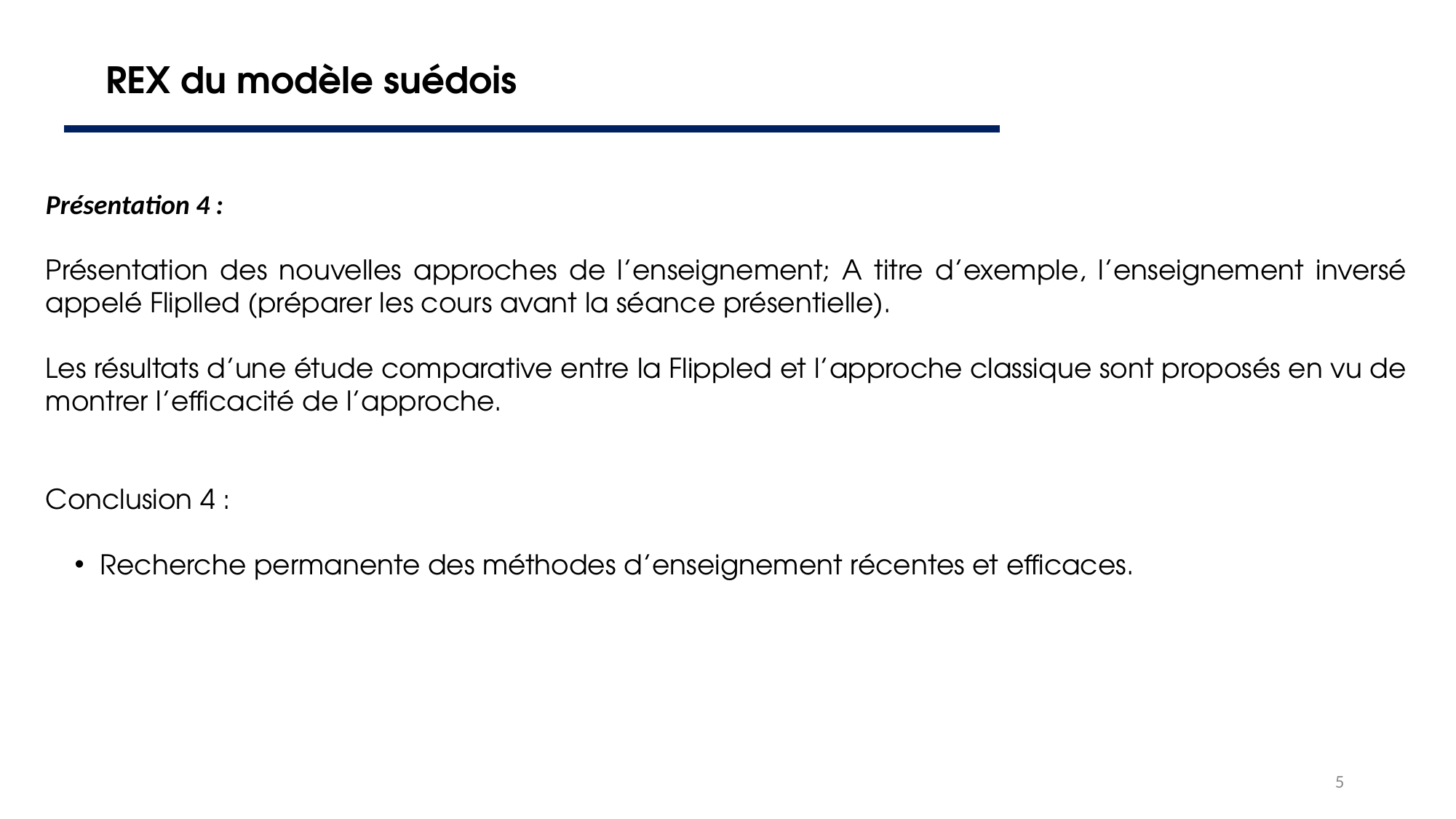

REX du modèle suédois

Présentation 4 :

Présentation des nouvelles approches de l’enseignement; A titre d’exemple, l’enseignement inversé appelé Fliplled (préparer les cours avant la séance présentielle).

Les résultats d’une étude comparative entre la Flippled et l’approche classique sont proposés en vu de montrer l’efficacité de l’approche.

Conclusion 4 :

Recherche permanente des méthodes d’enseignement récentes et efficaces.

5